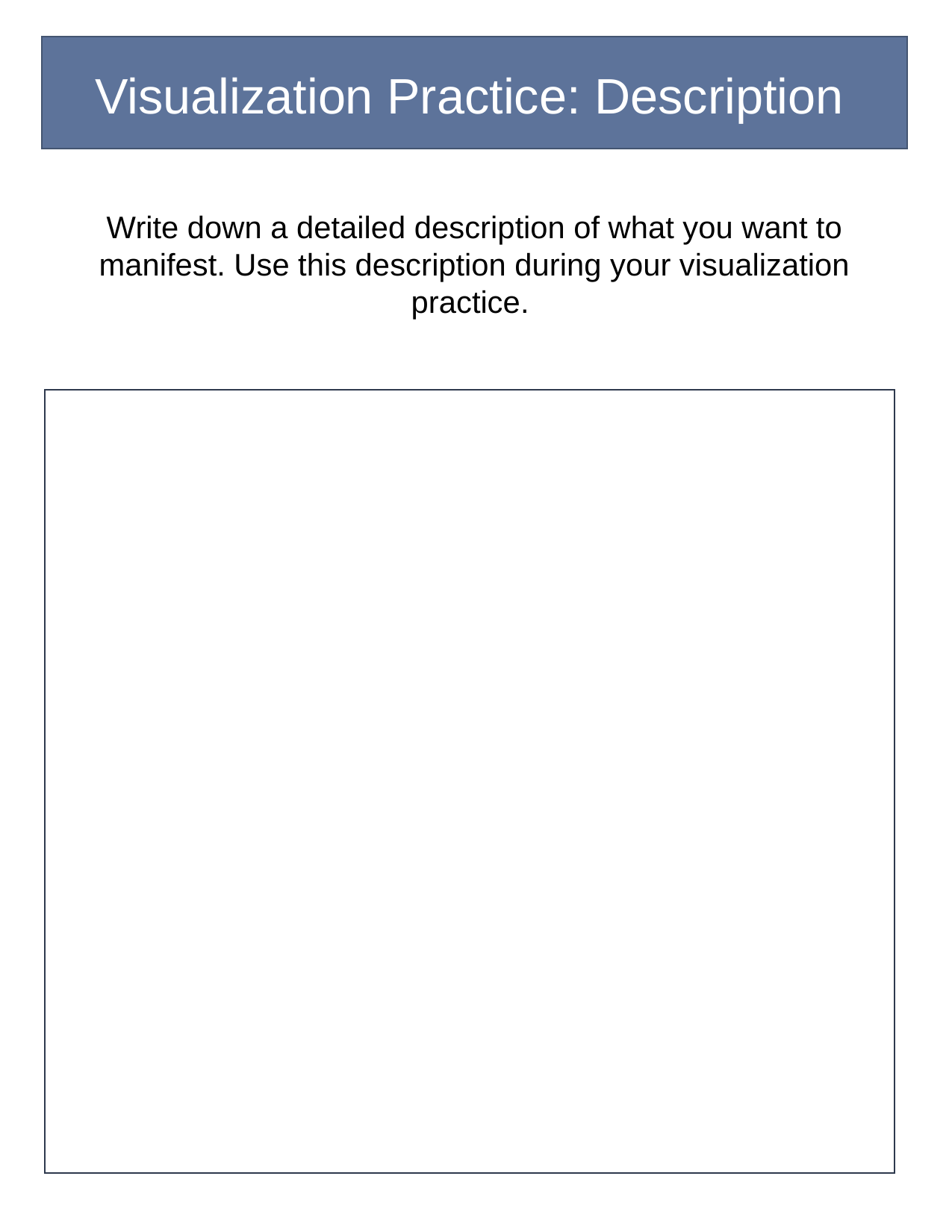

Visualization Practice: Description
Write down a detailed description of what you want to manifest. Use this description during your visualization practice.